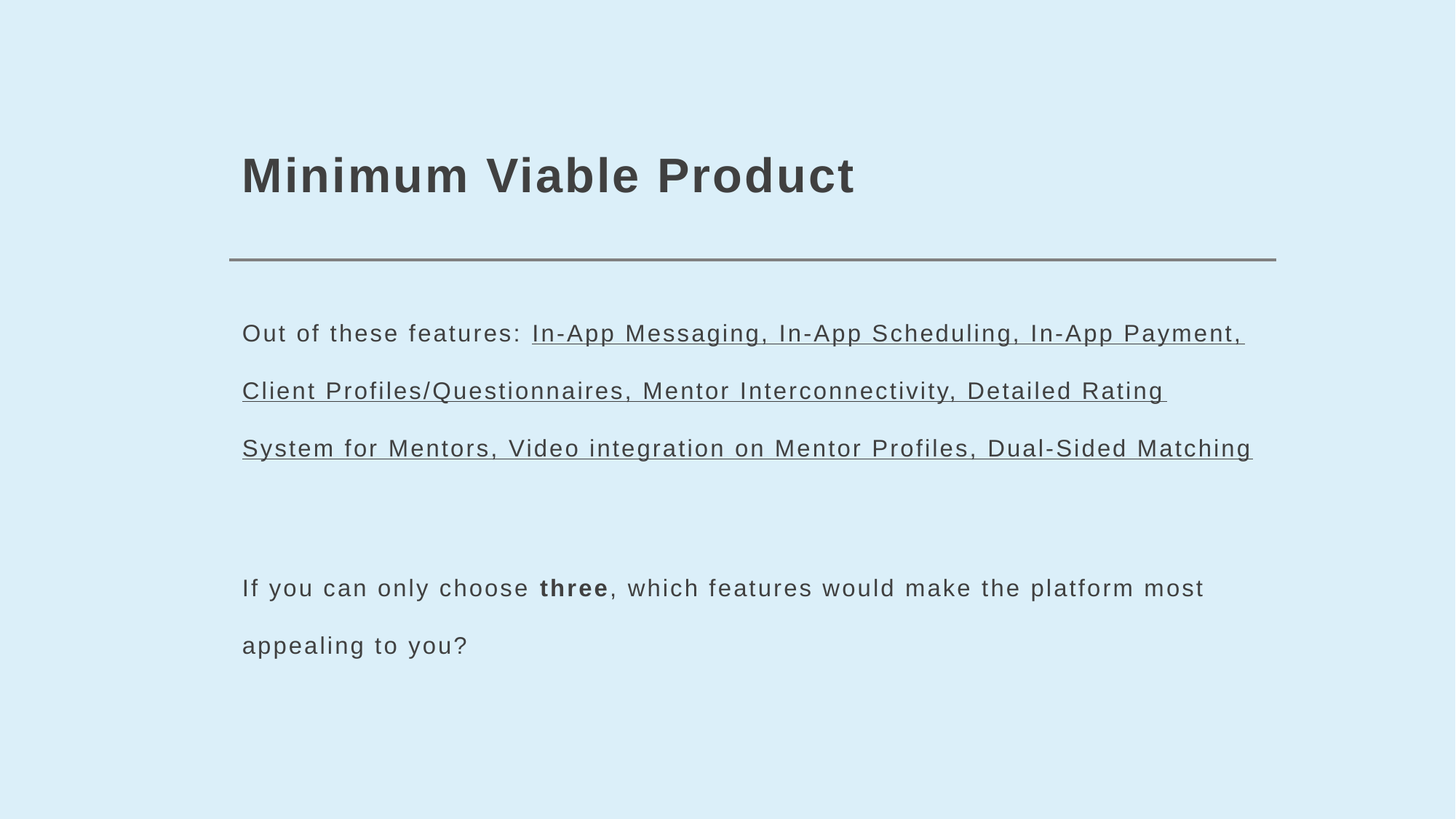

# Minimum Viable Product
Out of these features: In-App Messaging, In-App Scheduling, In-App Payment, Client Profiles/Questionnaires, Mentor Interconnectivity, Detailed Rating System for Mentors, Video integration on Mentor Profiles, Dual-Sided Matching

If you can only choose three, which features would make the platform most appealing to you?